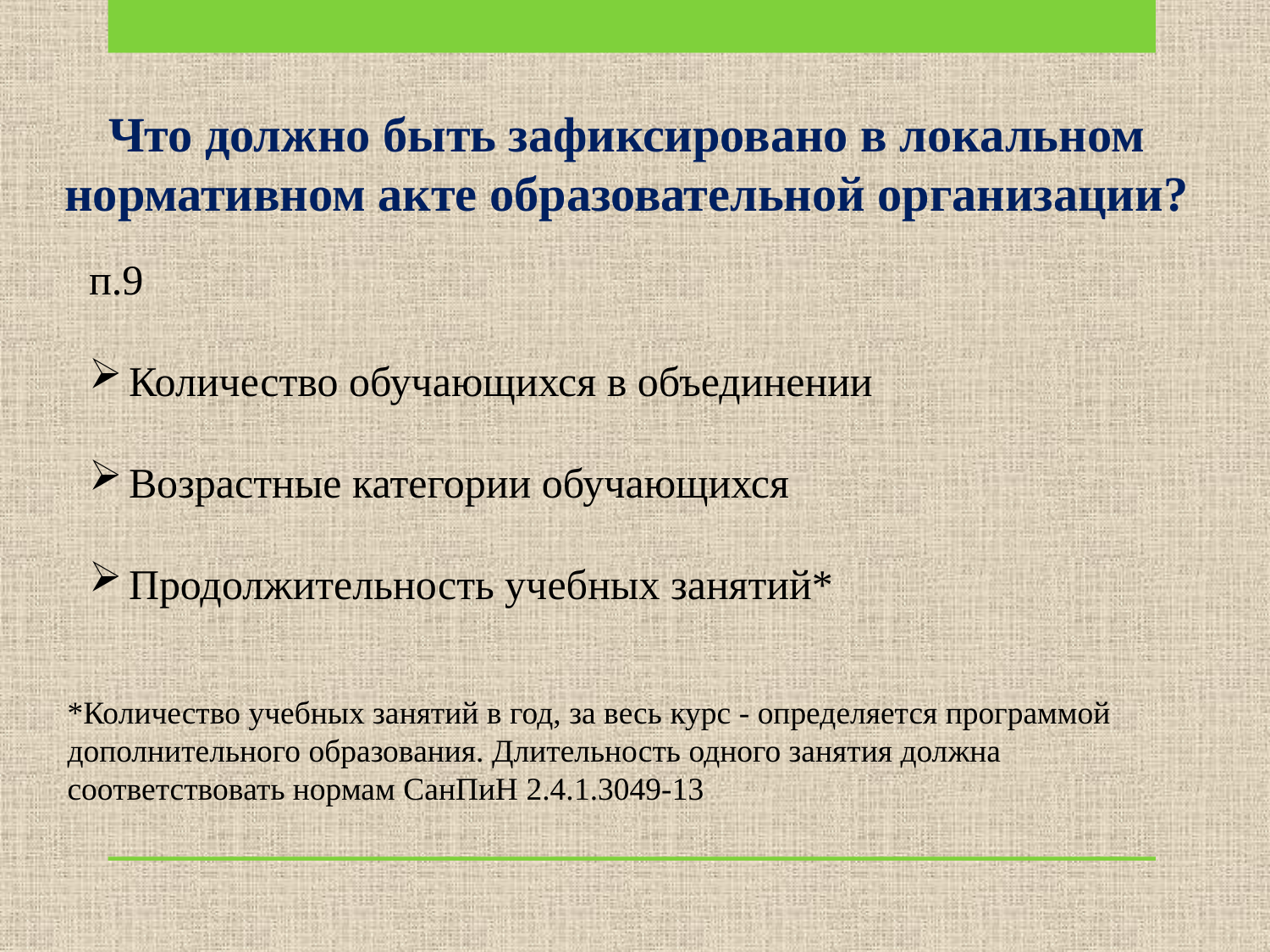

Что должно быть зафиксировано в локальном нормативном акте образовательной организации?
п.9
Количество обучающихся в объединении
Возрастные категории обучающихся
Продолжительность учебных занятий*
*Количество учебных занятий в год, за весь курс - определяется программой дополнительного образования. Длительность одного занятия должна соответствовать нормам СанПиН 2.4.1.3049-13